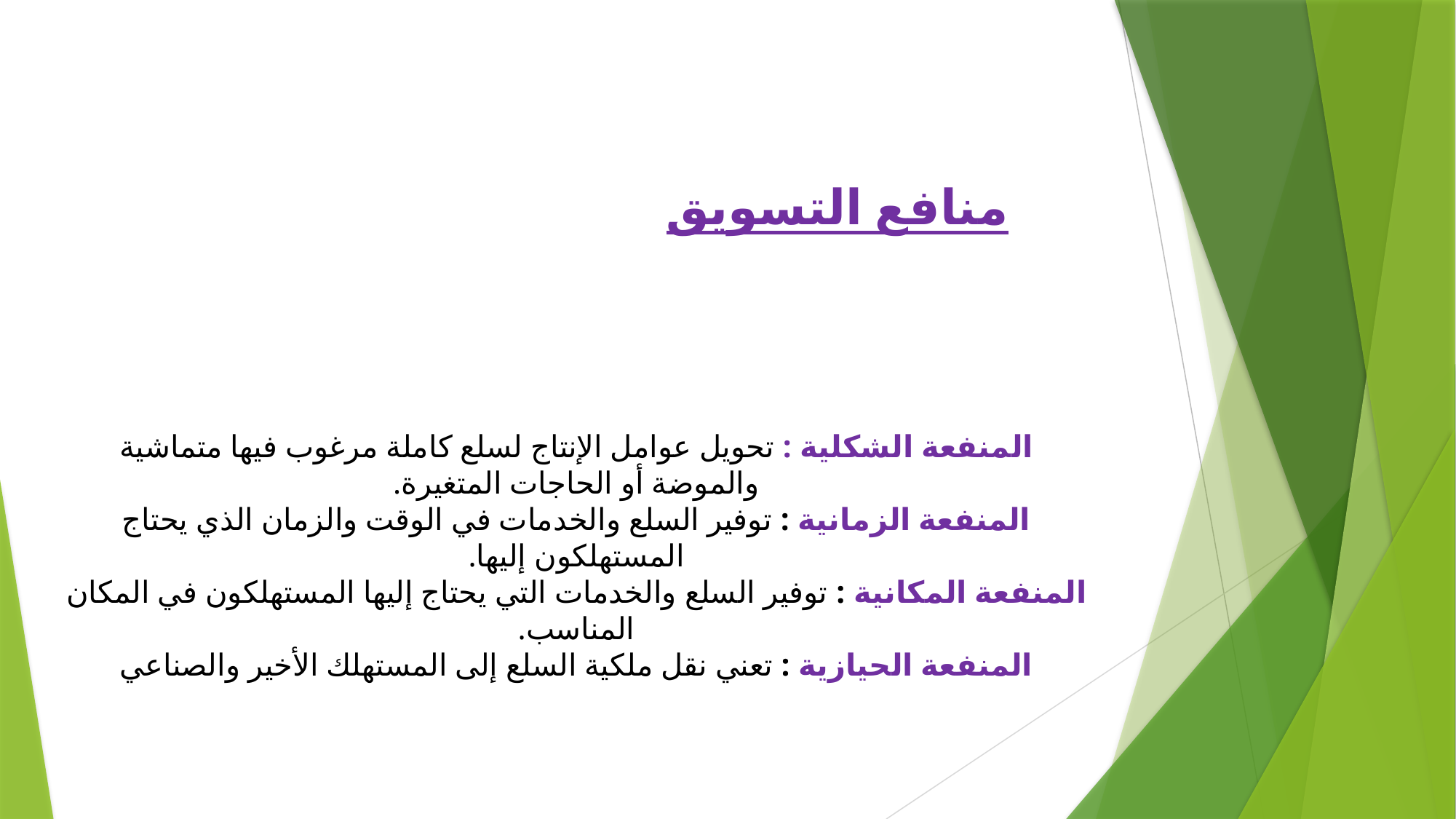

منافع التسويق
المنفعة الشكلية : تحويل عوامل الإنتاج لسلع كاملة مرغوب فيها متماشية والموضة أو الحاجات المتغيرة.
المنفعة الزمانية : توفير السلع والخدمات في الوقت والزمان الذي يحتاج المستهلكون إليها.
المنفعة المكانية : توفير السلع والخدمات التي يحتاج إليها المستهلكون في المكان المناسب.
المنفعة الحيازية : تعني نقل ملكية السلع إلى المستهلك الأخير والصناعي